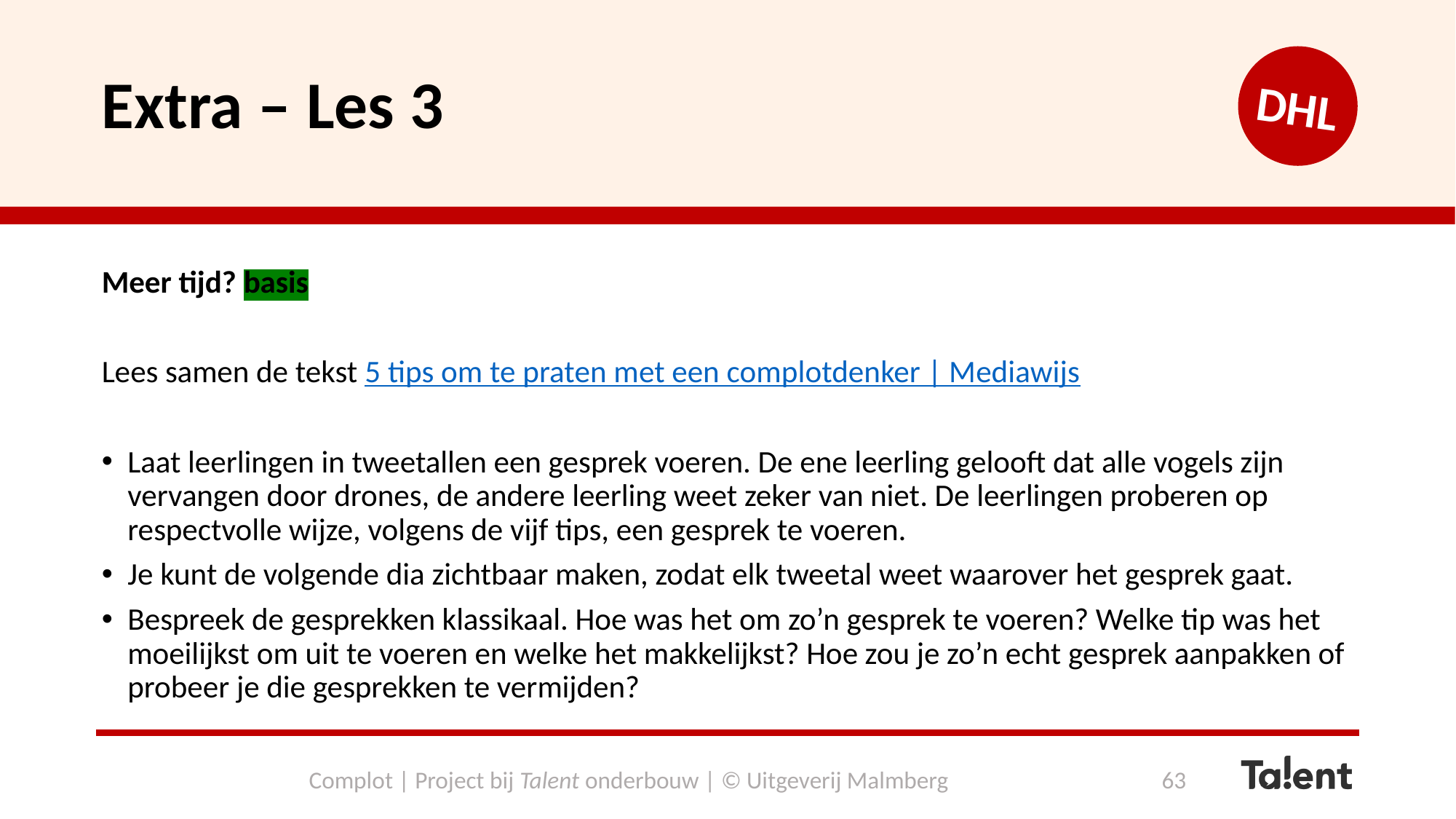

# Extra – Les 3
DHL
Meer tijd? basis

Lees samen de tekst 5 tips om te praten met een complotdenker | Mediawijs

Laat leerlingen in tweetallen een gesprek voeren. De ene leerling gelooft dat alle vogels zijn vervangen door drones, de andere leerling weet zeker van niet. De leerlingen proberen op respectvolle wijze, volgens de vijf tips, een gesprek te voeren.
Je kunt de volgende dia zichtbaar maken, zodat elk tweetal weet waarover het gesprek gaat.
Bespreek de gesprekken klassikaal. Hoe was het om zo’n gesprek te voeren? Welke tip was het moeilijkst om uit te voeren en welke het makkelijkst? Hoe zou je zo’n echt gesprek aanpakken of probeer je die gesprekken te vermijden?

Complot | Project bij Talent onderbouw | © Uitgeverij Malmberg
63